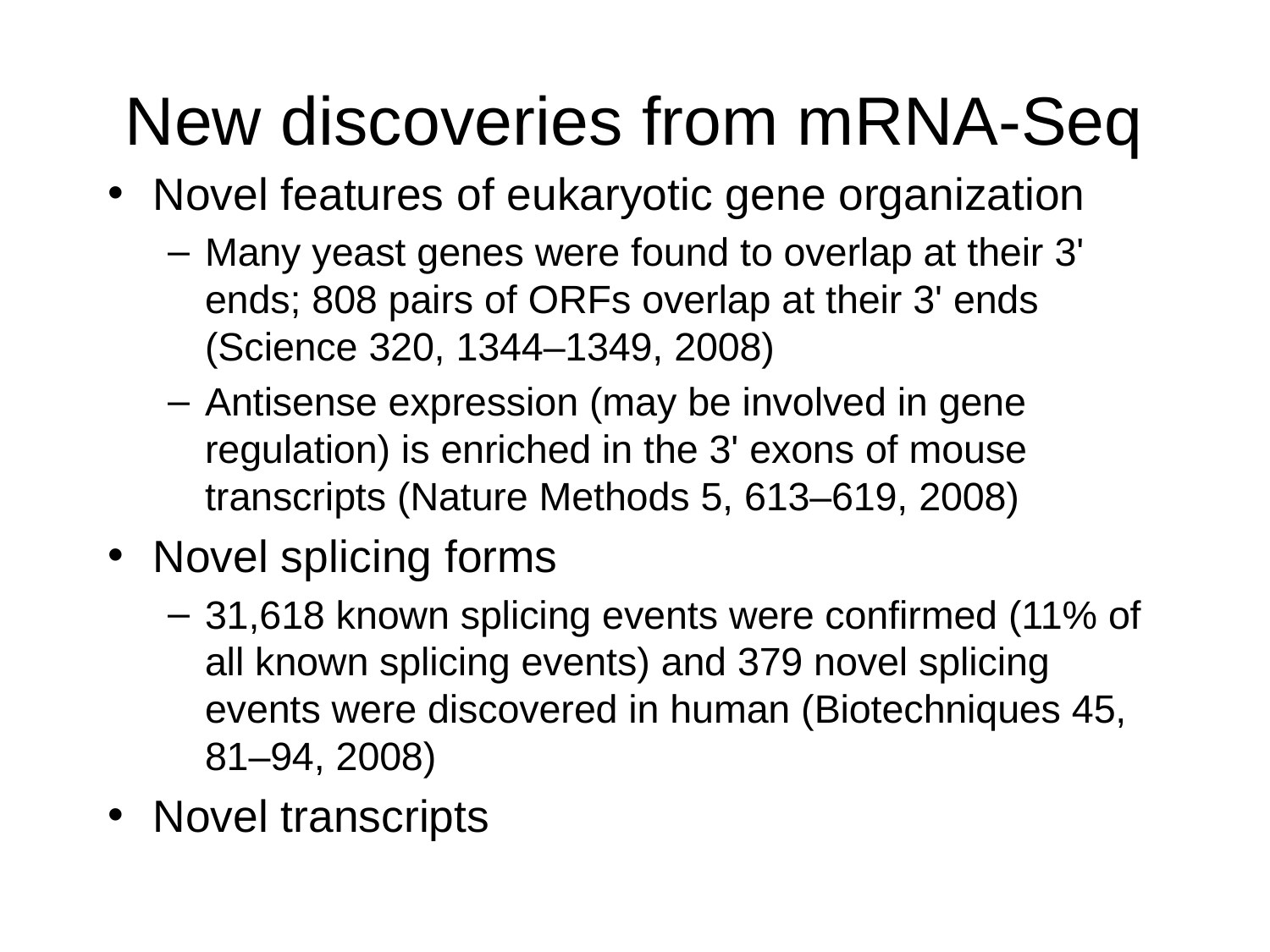

# New discoveries from mRNA-Seq
Novel features of eukaryotic gene organization
Many yeast genes were found to overlap at their 3' ends; 808 pairs of ORFs overlap at their 3' ends (Science 320, 1344–1349, 2008)
Antisense expression (may be involved in gene regulation) is enriched in the 3' exons of mouse transcripts (Nature Methods 5, 613–619, 2008)
Novel splicing forms
31,618 known splicing events were confirmed (11% of all known splicing events) and 379 novel splicing events were discovered in human (Biotechniques 45, 81–94, 2008)
Novel transcripts